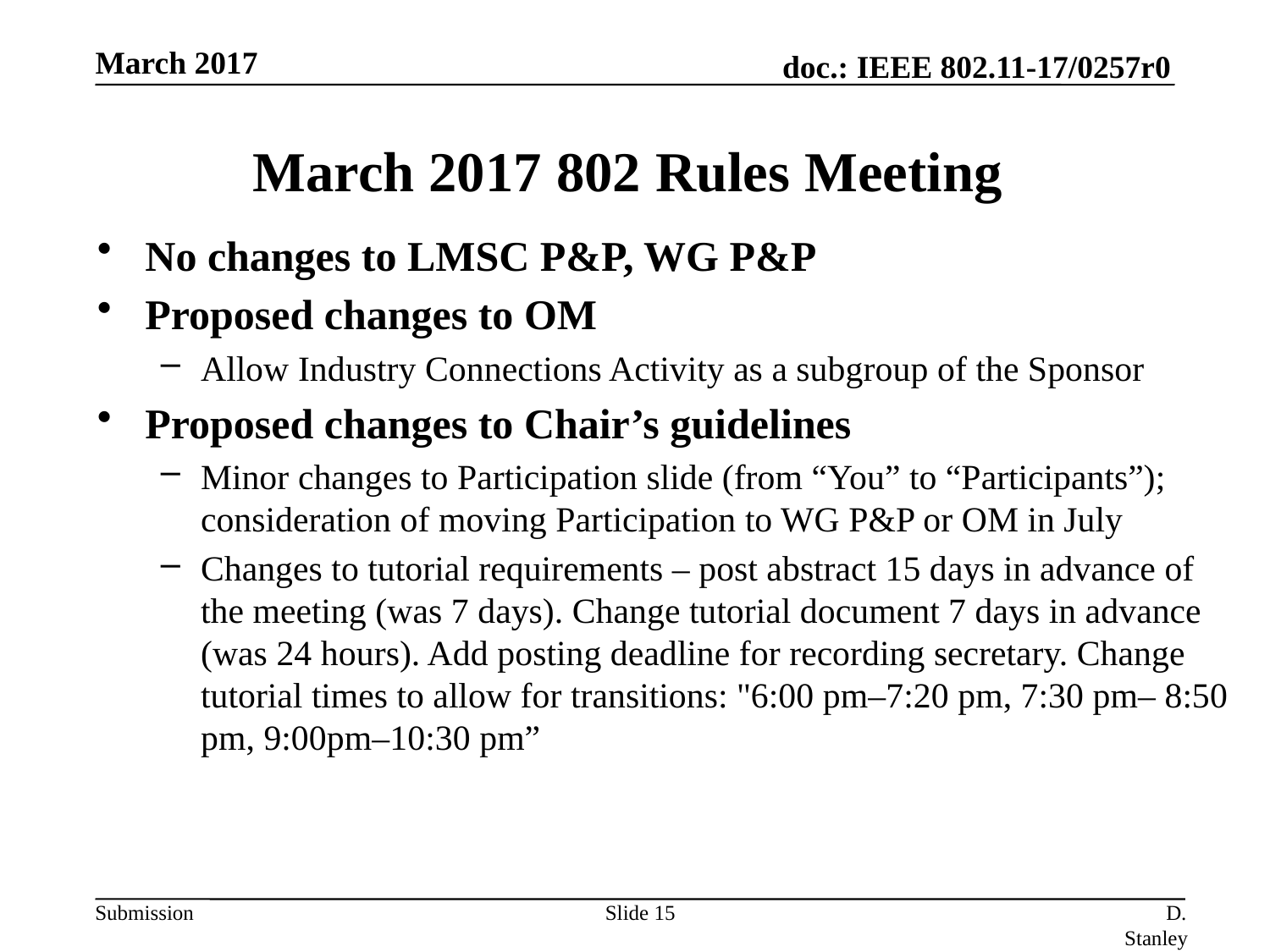

March 2017
# March 2017 802 Rules Meeting
No changes to LMSC P&P, WG P&P
Proposed changes to OM
Allow Industry Connections Activity as a subgroup of the Sponsor
Proposed changes to Chair’s guidelines
Minor changes to Participation slide (from “You” to “Participants”); consideration of moving Participation to WG P&P or OM in July
Changes to tutorial requirements – post abstract 15 days in advance of the meeting (was 7 days). Change tutorial document 7 days in advance (was 24 hours). Add posting deadline for recording secretary. Change tutorial times to allow for transitions: "6:00 pm–7:20 pm, 7:30 pm– 8:50 pm, 9:00pm–10:30 pm”

Slide 15
D. Stanley, HP Enterprise